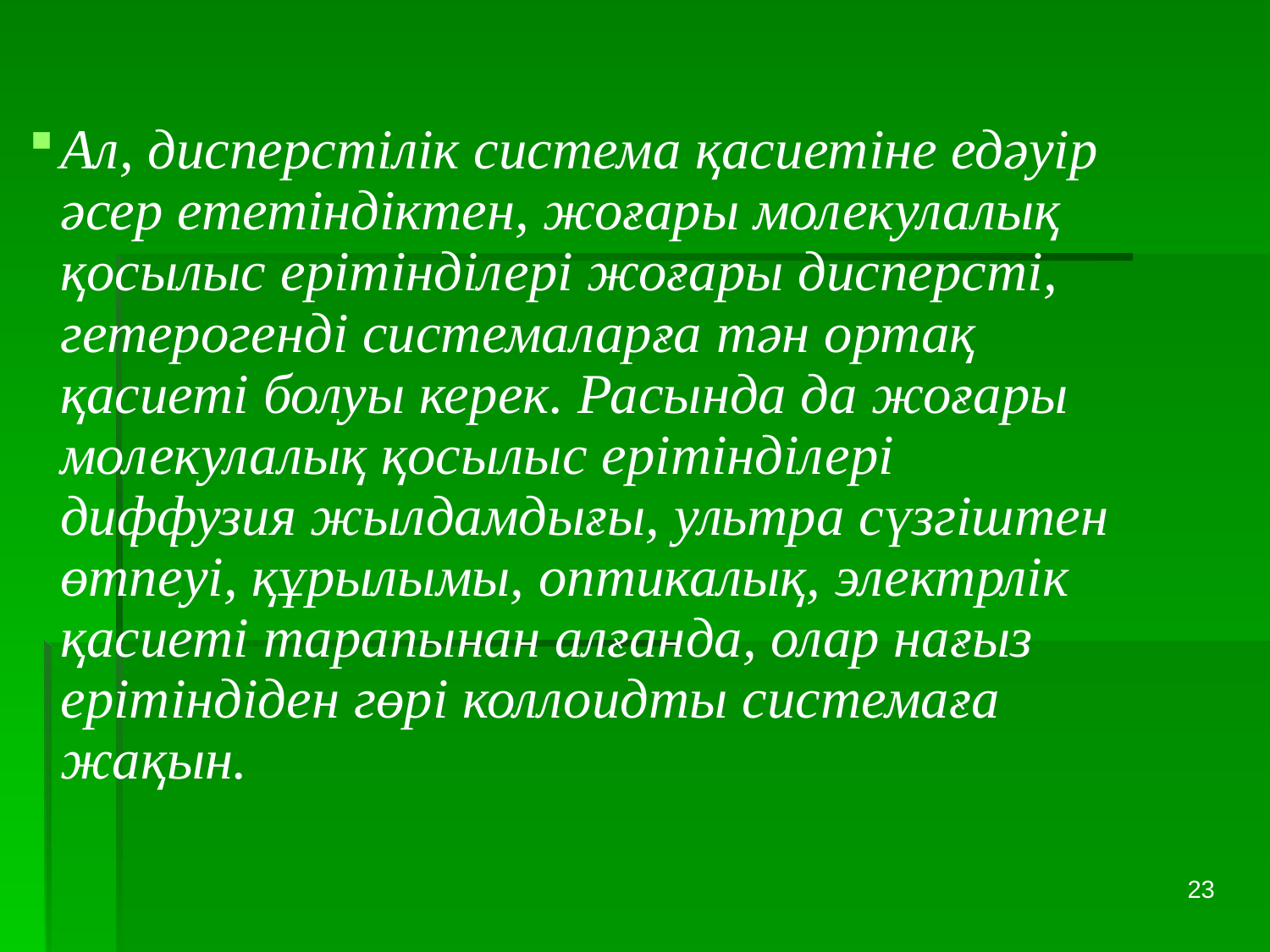

Ал, дисперстілік система қасиетіне едәуір әсер ететіндіктен, жоғары молекулалық қосылыс ерітінділері жоғары дисперсті, гетерогенді системаларға тән ортақ қасиеті болуы керек. Расында да жоғары молекулалық қосылыс ерітінділері диффузия жылдамдығы, ультра сүзгіштен өтпеуі, құрылымы, оптикалық, электрлік қасиеті тарапынан алғанда, олар нағыз ерітіндіден гөрі коллоидты системаға жақын.

23